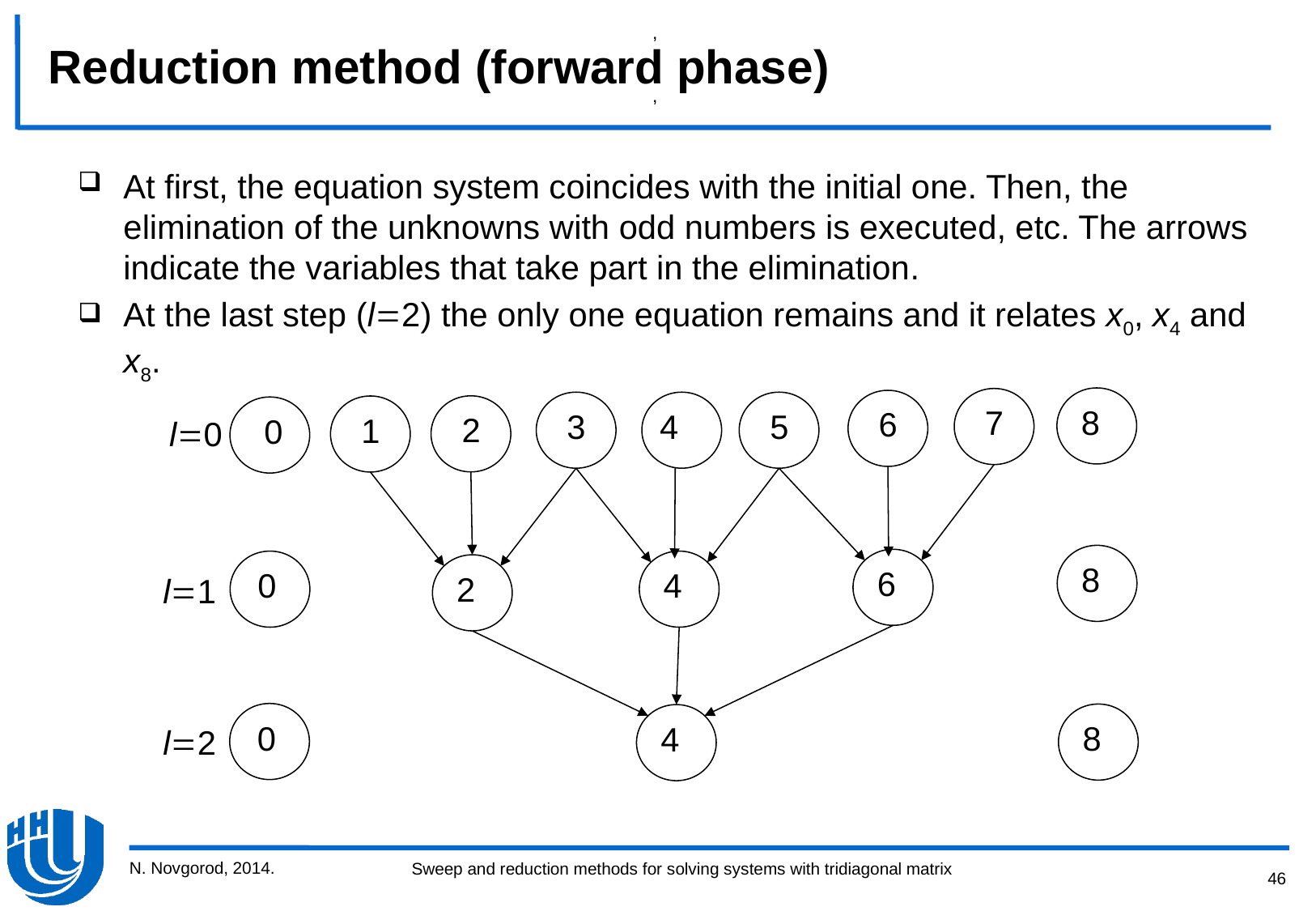

Reduction method (forward phase)

,

,
,
At first, the equation system coincides with the initial one. Then, the elimination of the unknowns with odd numbers is executed, etc. The arrows indicate the variables that take part in the elimination.
At the last step (l=2) the only one equation remains and it relates x0, x4 and x8.

8

7

6

3

4

5

2

1

0
l=0

8

6

0

4

2
l=1

0

8

4
l=2
N. Novgorod, 2014.
46
Sweep and reduction methods for solving systems with tridiagonal matrix